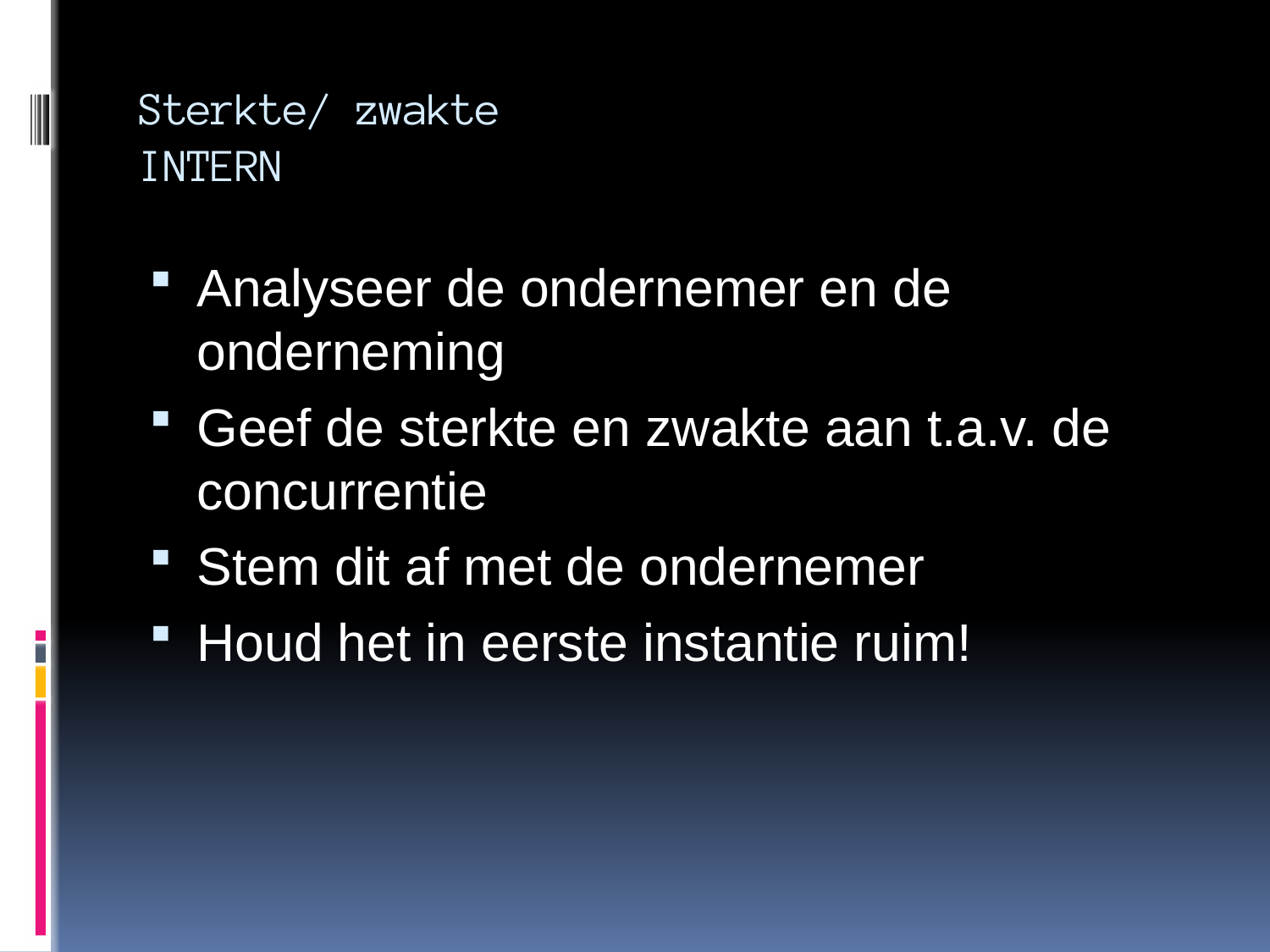

# Sterkte/ zwakte INTERN
Analyseer de ondernemer en de onderneming
Geef de sterkte en zwakte aan t.a.v. de concurrentie
Stem dit af met de ondernemer
Houd het in eerste instantie ruim!